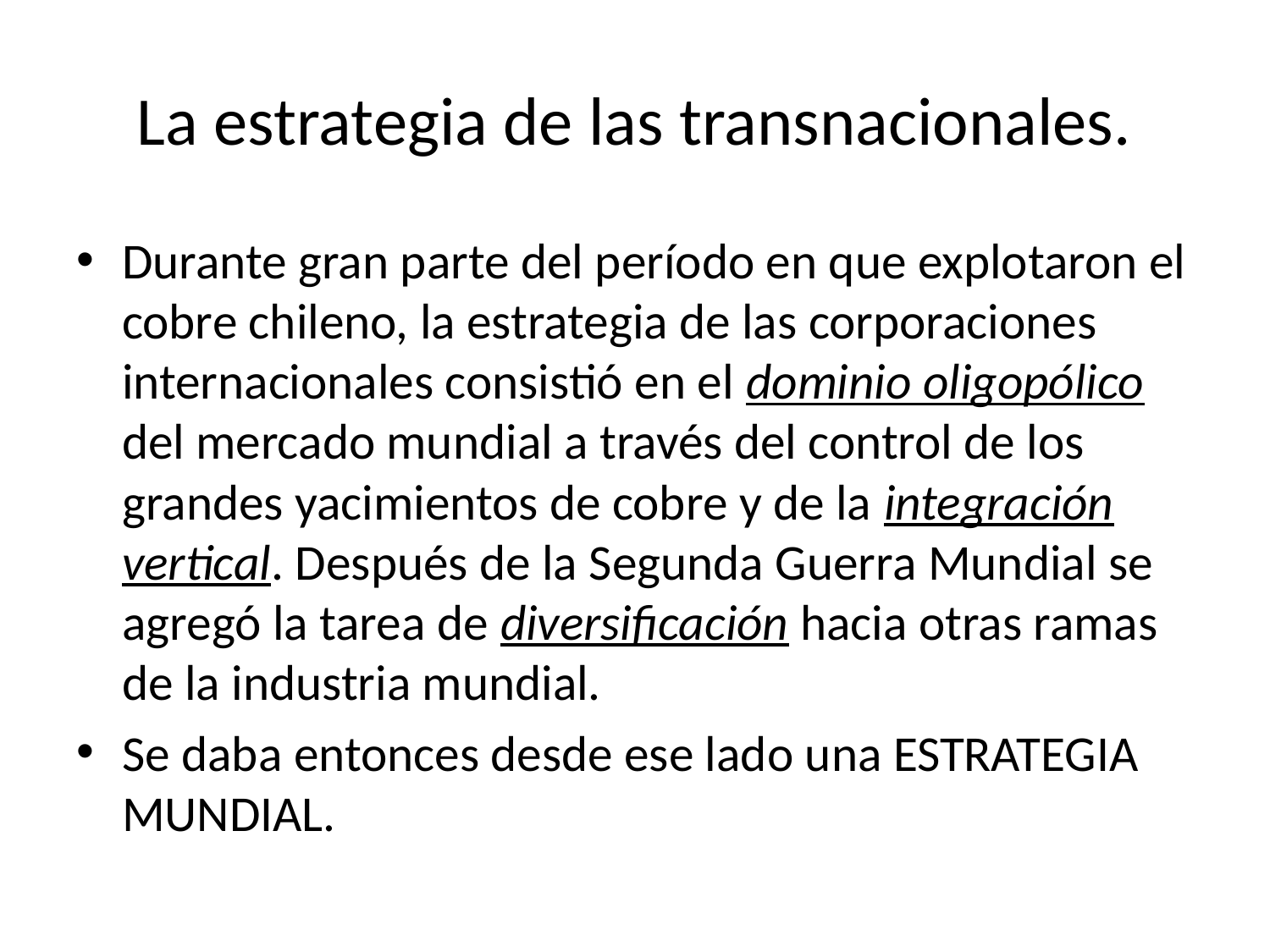

# La estrategia de las transnacionales.
Durante gran parte del período en que explotaron el cobre chileno, la estrategia de las corporaciones internacionales consistió en el dominio oligopólico del mercado mundial a través del control de los grandes yacimientos de cobre y de la integración vertical. Después de la Segunda Guerra Mundial se agregó la tarea de diversificación hacia otras ramas de la industria mundial.
Se daba entonces desde ese lado una ESTRATEGIA MUNDIAL.